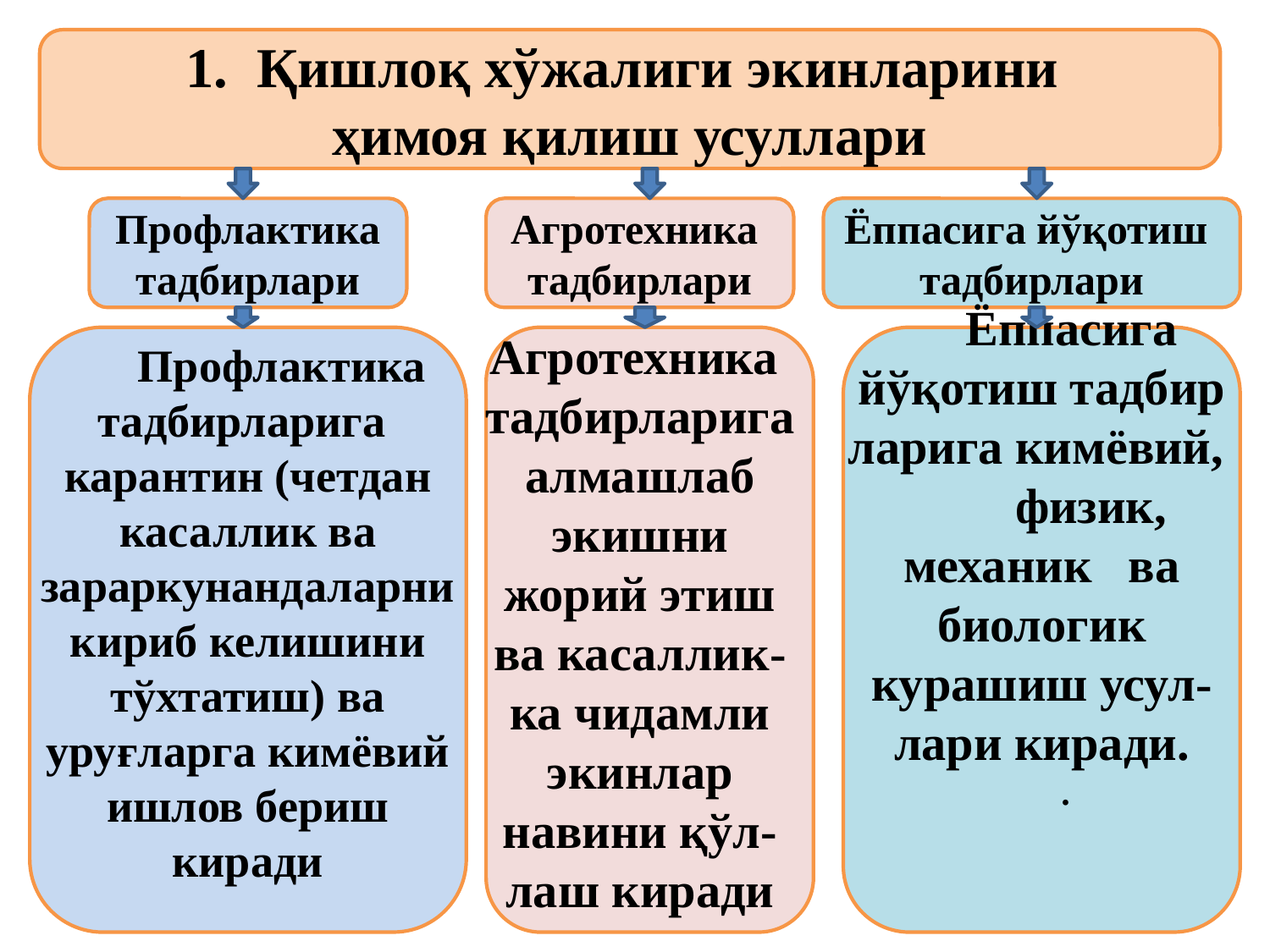

1.  Қишлоқ хўжалиги экинларини
ҳимоя қилиш усуллари

Профлактика тадбирлари
Агротехника
тадбирлари
Ёппасига йўқотиш  тадбирлари
 Агротехника  тадбирларига алмашлаб экишни жорий этиш ва касаллик-ка чидамли экинлар навини қўл-лаш киради

 Ёппасига йўқотиш тадбир ларига кимёвий,            физик,   механик   ва биологик курашиш усул-лари киради.
.
   Профлактика  тадбирларига  карантин (четдан касаллик ва зараркунандаларни кириб келишини тўхтатиш) ва уруғларга кимёвий ишлов бериш киради